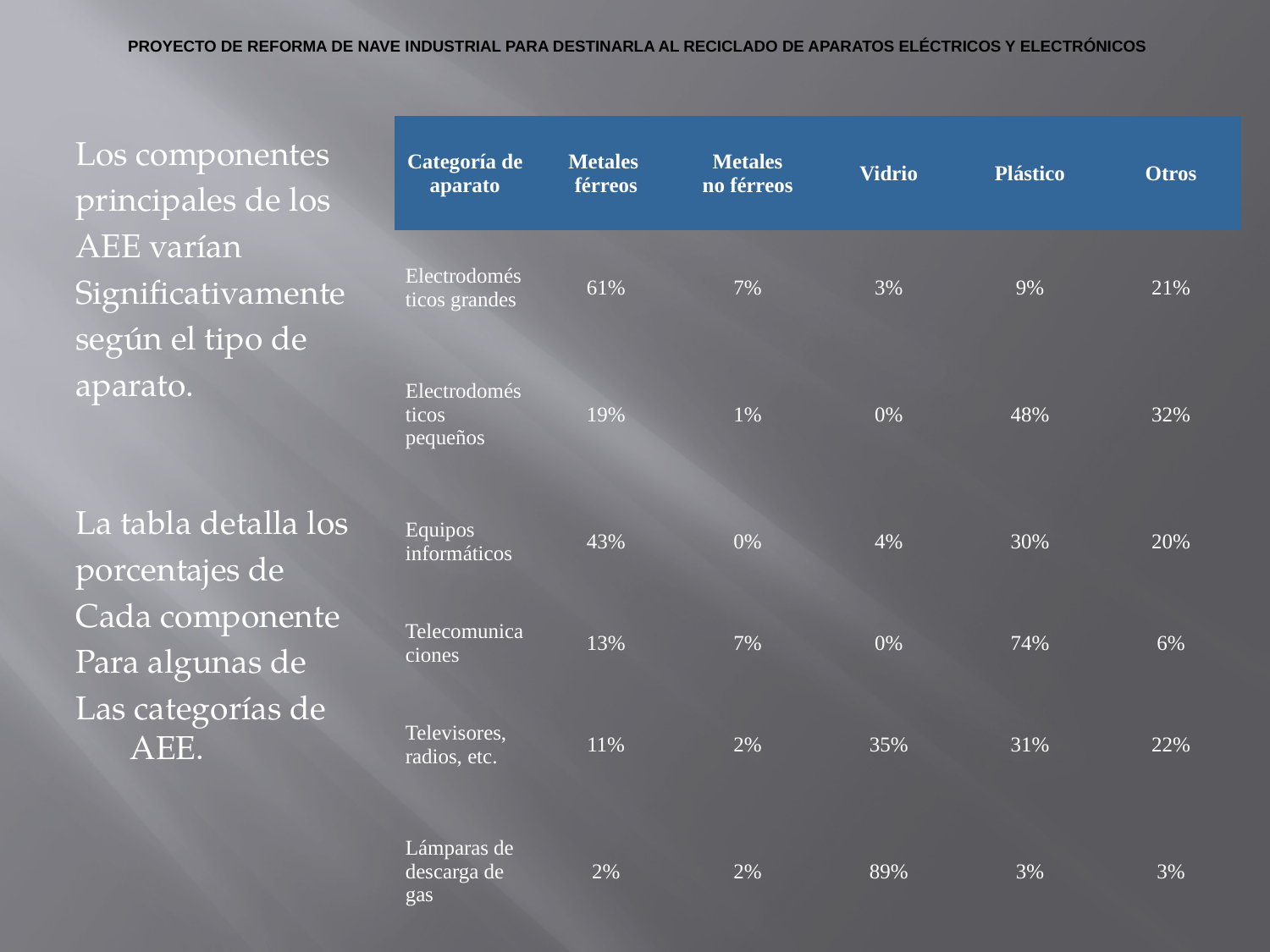

# PROYECTO DE REFORMA DE NAVE INDUSTRIAL PARA DESTINARLA AL RECICLADO DE APARATOS ELÉCTRICOS Y ELECTRÓNICOS
| Categoría de aparato | Metales  férreos | Metales no férreos | Vidrio | Plástico | Otros |
| --- | --- | --- | --- | --- | --- |
| Electrodomésticos grandes | 61% | 7% | 3% | 9% | 21% |
| Electrodomésticos pequeños | 19% | 1% | 0% | 48% | 32% |
| Equipos informáticos | 43% | 0% | 4% | 30% | 20% |
| Telecomunicaciones | 13% | 7% | 0% | 74% | 6% |
| Televisores, radios, etc. | 11% | 2% | 35% | 31% | 22% |
| Lámparas de descarga de gas | 2% | 2% | 89% | 3% | 3% |
Los componentes
principales de los
AEE varían
Significativamente
según el tipo de
aparato.

La tabla detalla los
porcentajes de
Cada componente
Para algunas de
Las categorías de AEE.